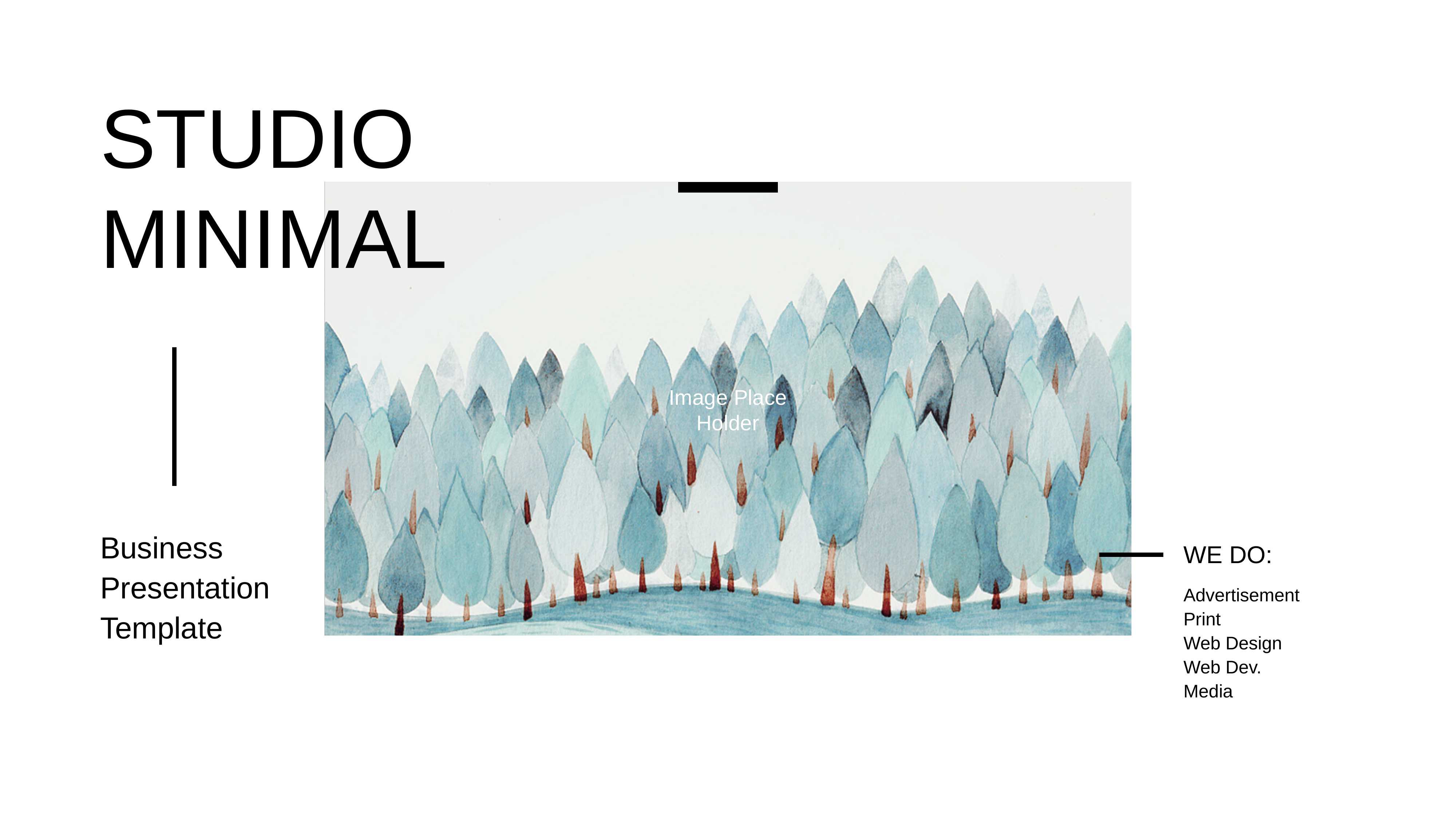

STUDIO
MINIMAL

Image Place Holder
Business
Presentation Template
WE DO:
Advertisement
Print
Web Design
Web Dev.
Media